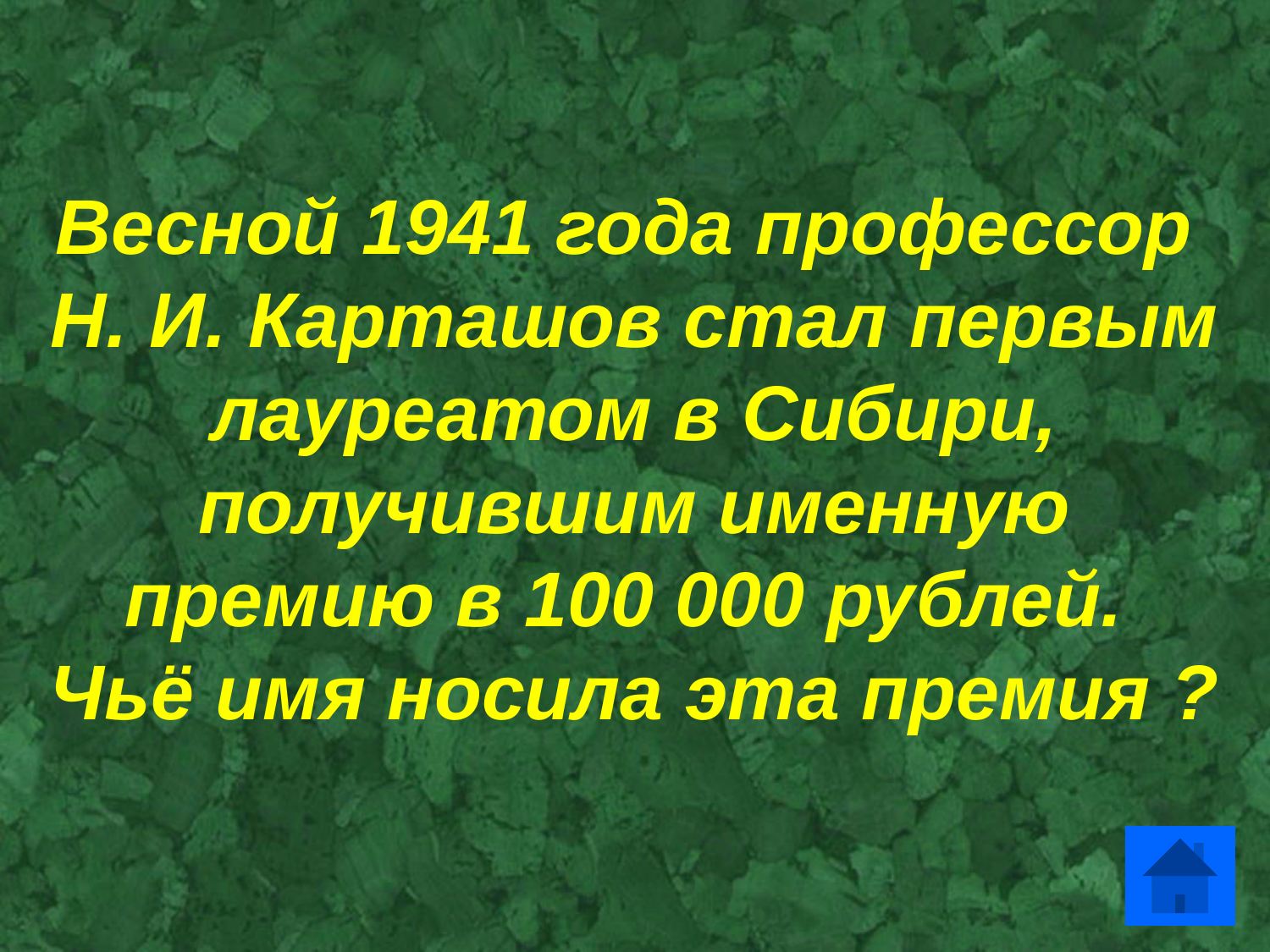

Весной 1941 года профессор
Н. И. Карташов стал первым лауреатом в Сибири, получившим именную премию в 100 000 рублей.
Чьё имя носила эта премия ?